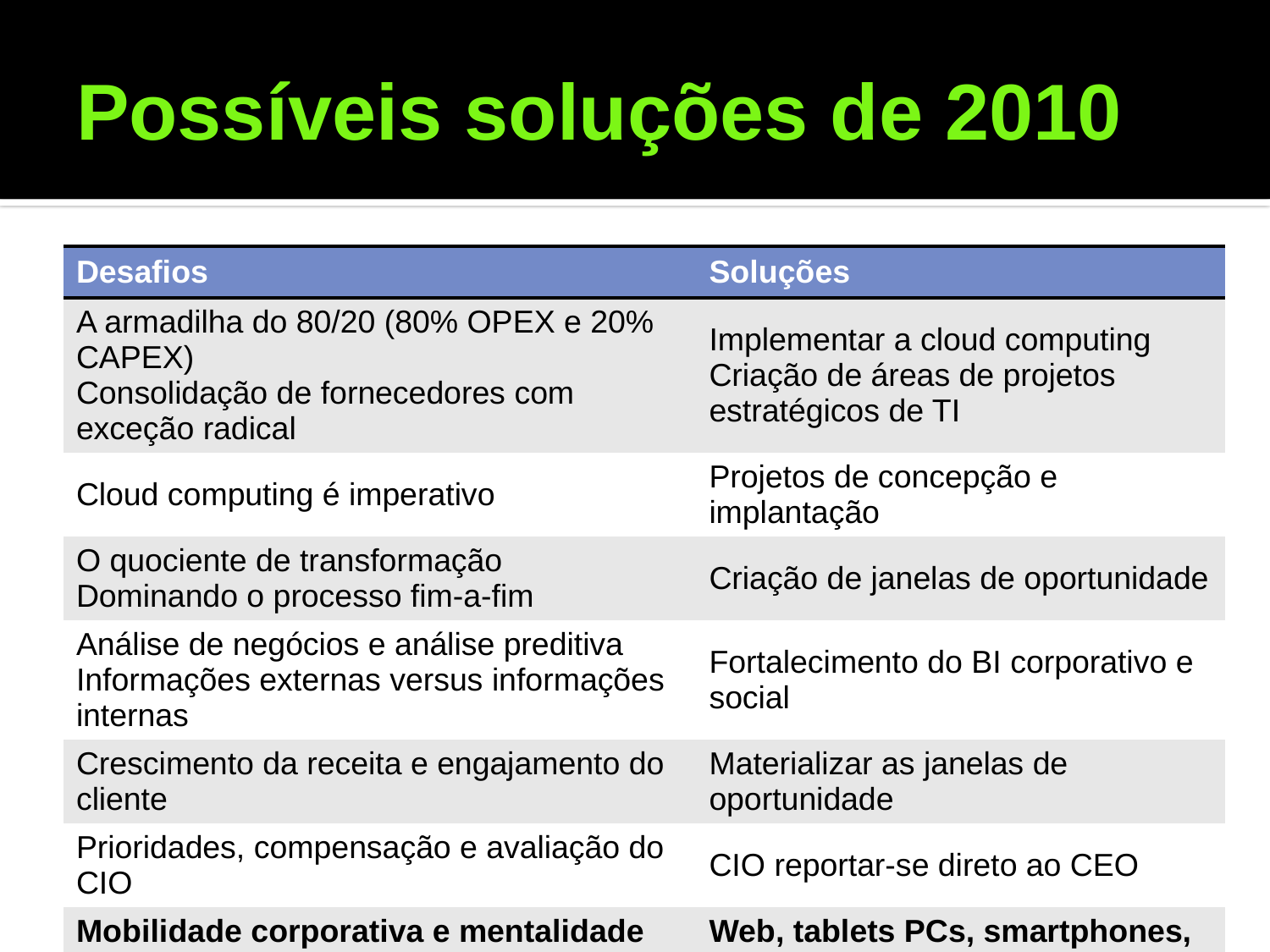

# Possíveis soluções de 2010
| Desafios | Soluções |
| --- | --- |
| A armadilha do 80/20 (80% OPEX e 20% CAPEX) Consolidação de fornecedores com exceção radical | Implementar a cloud computing Criação de áreas de projetos estratégicos de TI |
| Cloud computing é imperativo | Projetos de concepção e implantação |
| O quociente de transformação Dominando o processo fim-a-fim | Criação de janelas de oportunidade |
| Análise de negócios e análise preditiva Informações externas versus informações internas | Fortalecimento do BI corporativo e social |
| Crescimento da receita e engajamento do cliente | Materializar as janelas de oportunidade |
| Prioridades, compensação e avaliação do CIO | CIO reportar-se direto ao CEO |
| Mobilidade corporativa e mentalidade móvel | Web, tablets PCs, smartphones, etc. |